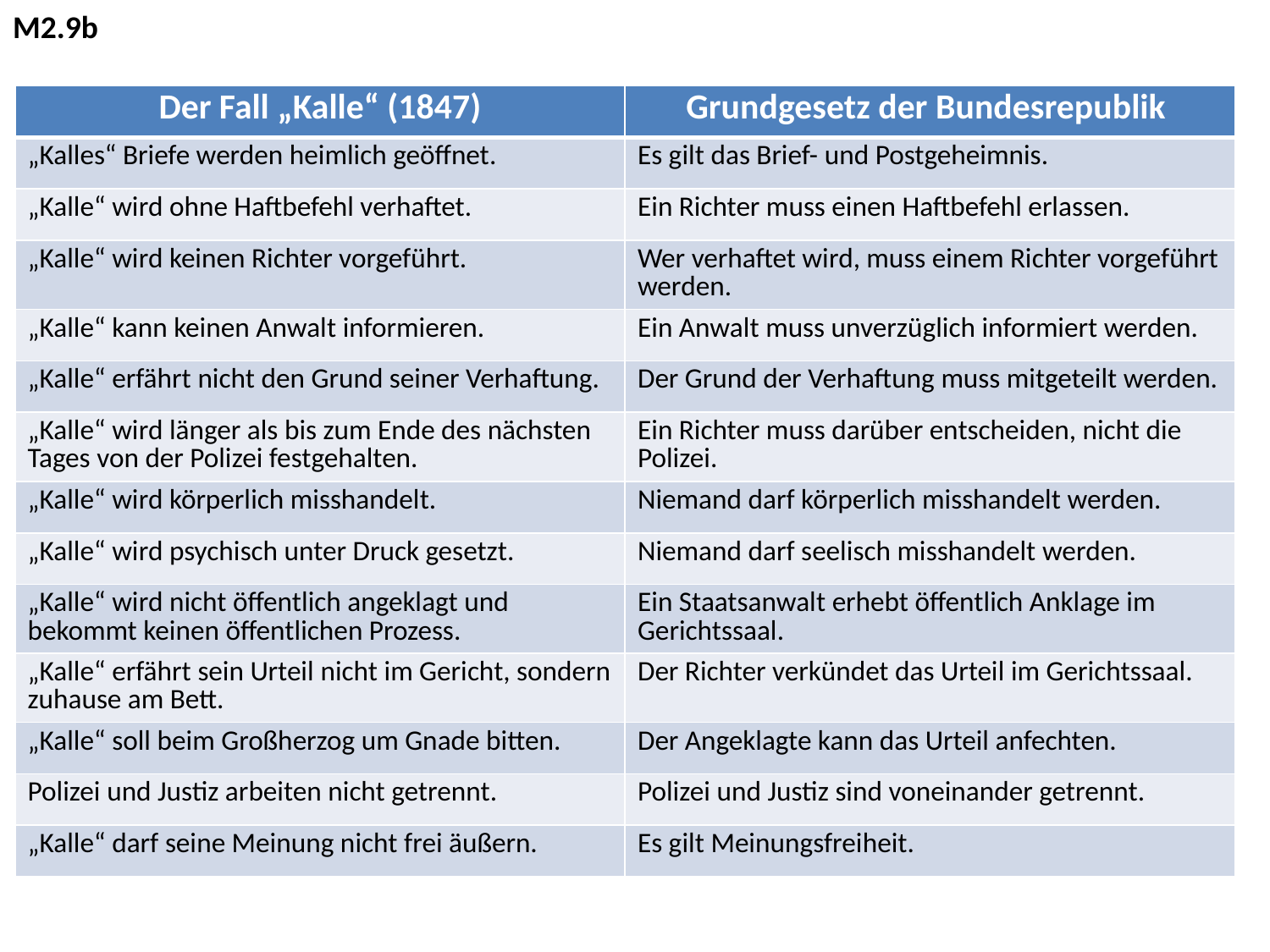

M2.9b
| Der Fall „Kalle“ (1847) | Grundgesetz der Bundesrepublik |
| --- | --- |
| „Kalles“ Briefe werden heimlich geöffnet. | Es gilt das Brief- und Postgeheimnis. |
| „Kalle“ wird ohne Haftbefehl verhaftet. | Ein Richter muss einen Haftbefehl erlassen. |
| „Kalle“ wird keinen Richter vorgeführt. | Wer verhaftet wird, muss einem Richter vorgeführt werden. |
| „Kalle“ kann keinen Anwalt informieren. | Ein Anwalt muss unverzüglich informiert werden. |
| „Kalle“ erfährt nicht den Grund seiner Verhaftung. | Der Grund der Verhaftung muss mitgeteilt werden. |
| „Kalle“ wird länger als bis zum Ende des nächsten Tages von der Polizei festgehalten. | Ein Richter muss darüber entscheiden, nicht die Polizei. |
| „Kalle“ wird körperlich misshandelt. | Niemand darf körperlich misshandelt werden. |
| „Kalle“ wird psychisch unter Druck gesetzt. | Niemand darf seelisch misshandelt werden. |
| „Kalle“ wird nicht öffentlich angeklagt und bekommt keinen öffentlichen Prozess. | Ein Staatsanwalt erhebt öffentlich Anklage im Gerichtssaal. |
| „Kalle“ erfährt sein Urteil nicht im Gericht, sondern zuhause am Bett. | Der Richter verkündet das Urteil im Gerichtssaal. |
| „Kalle“ soll beim Großherzog um Gnade bitten. | Der Angeklagte kann das Urteil anfechten. |
| Polizei und Justiz arbeiten nicht getrennt. | Polizei und Justiz sind voneinander getrennt. |
| „Kalle“ darf seine Meinung nicht frei äußern. | Es gilt Meinungsfreiheit. |